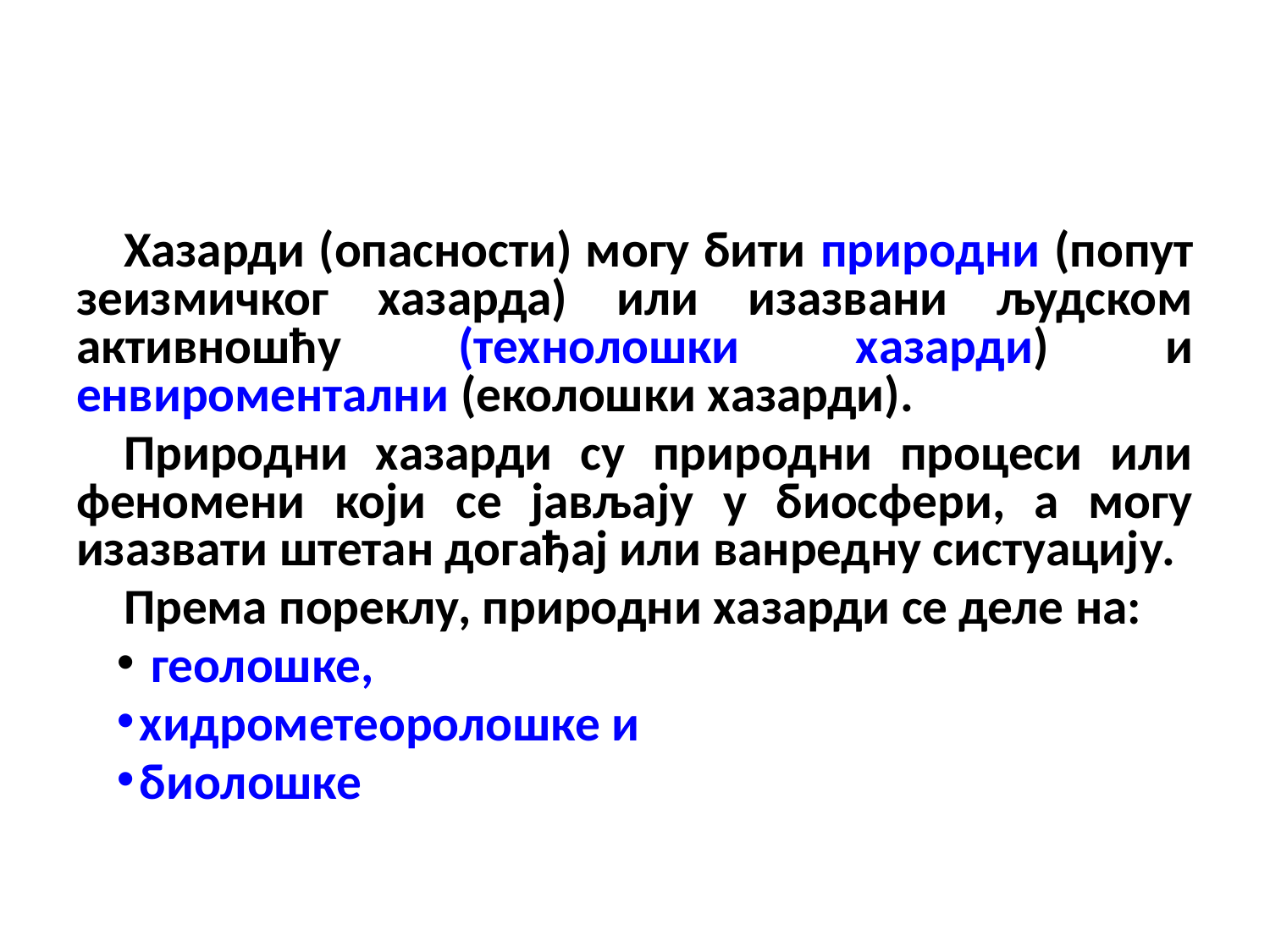

#
Хазарди (опасности) могу бити природни (попут зеизмичког хазарда) или изазвани људском активношћу (технолошки хазарди) и енвироментални (еколошки хазарди).
Природни хазарди су природни процеси или феномени који се јављају у биосфери, а могу изазвати штетан догађај или ванредну систуацију.
Према пореклу, природни хазарди се деле на:
 геолошке,
хидрометеоролошке и
биолошке